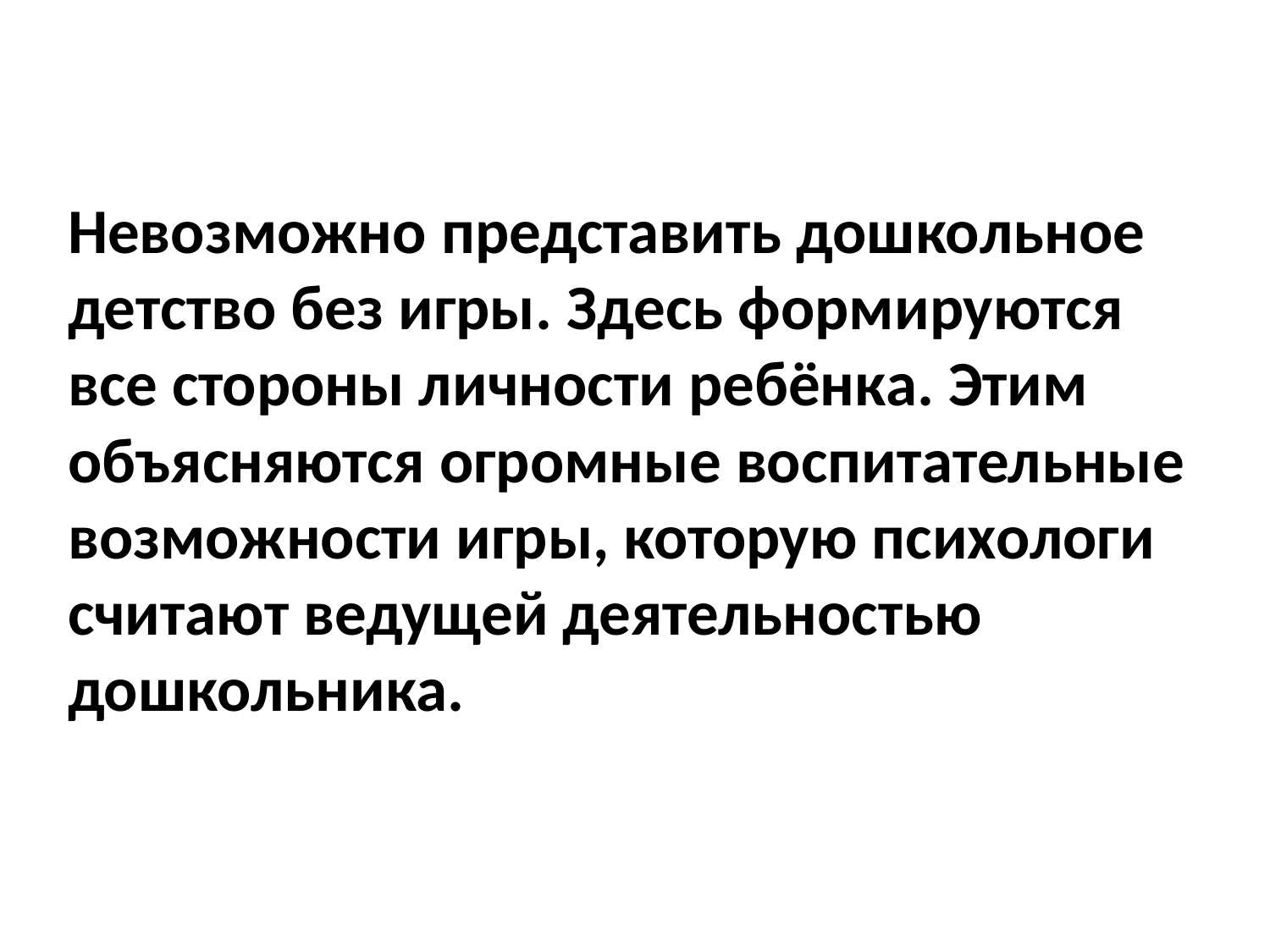

# Невозможно представить дошкольное детство без игры. Здесь формируются все стороны личности ребёнка. Этим объясняются огромные воспитательные возможности игры, которую психологи считают ведущей деятельностью дошкольника.